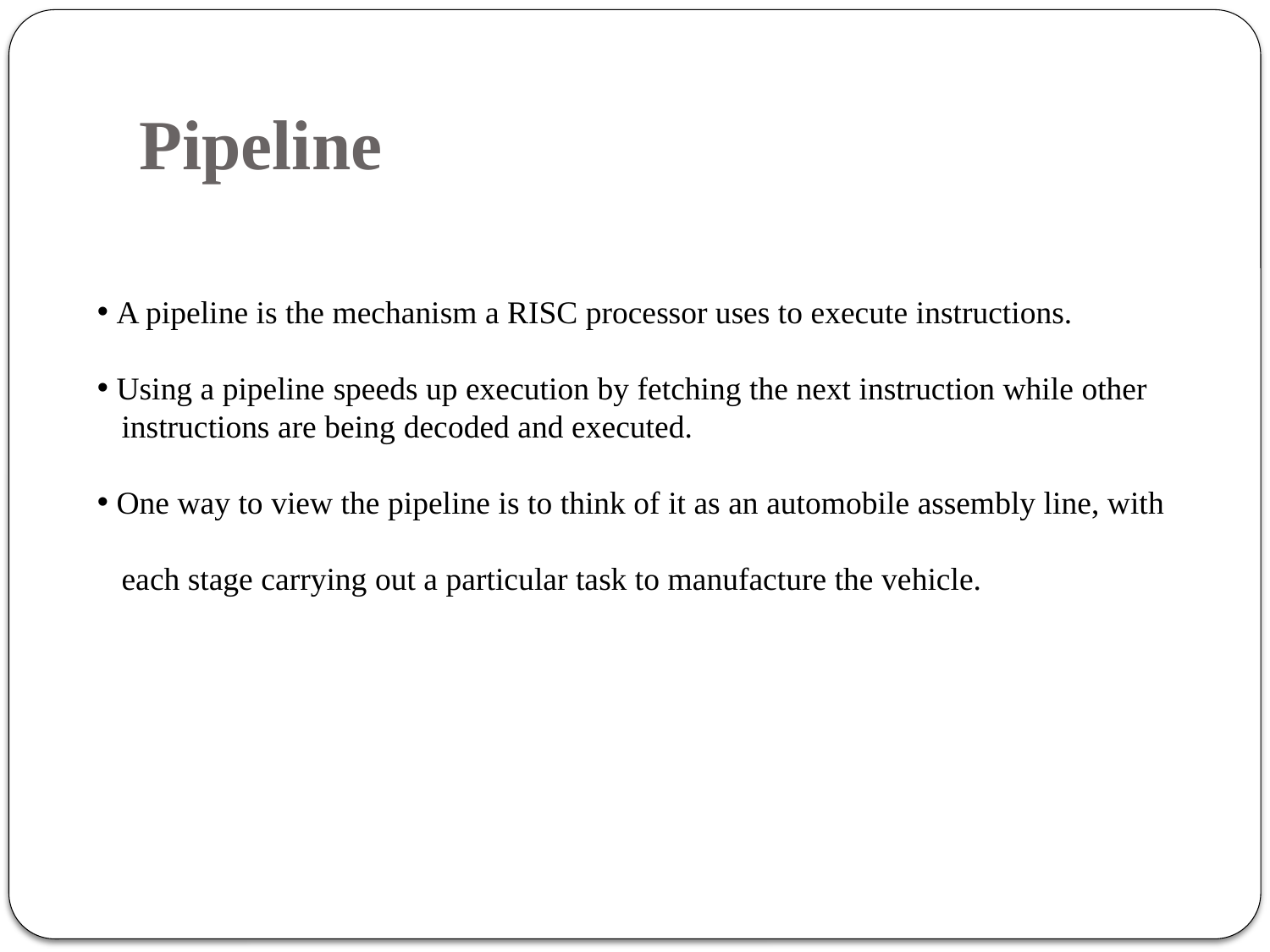

# Pipeline
 A pipeline is the mechanism a RISC processor uses to execute instructions.

 Using a pipeline speeds up execution by fetching the next instruction while other
   instructions are being decoded and executed.

 One way to view the pipeline is to think of it as an automobile assembly line, with
   each stage carrying out a particular task to manufacture the vehicle.